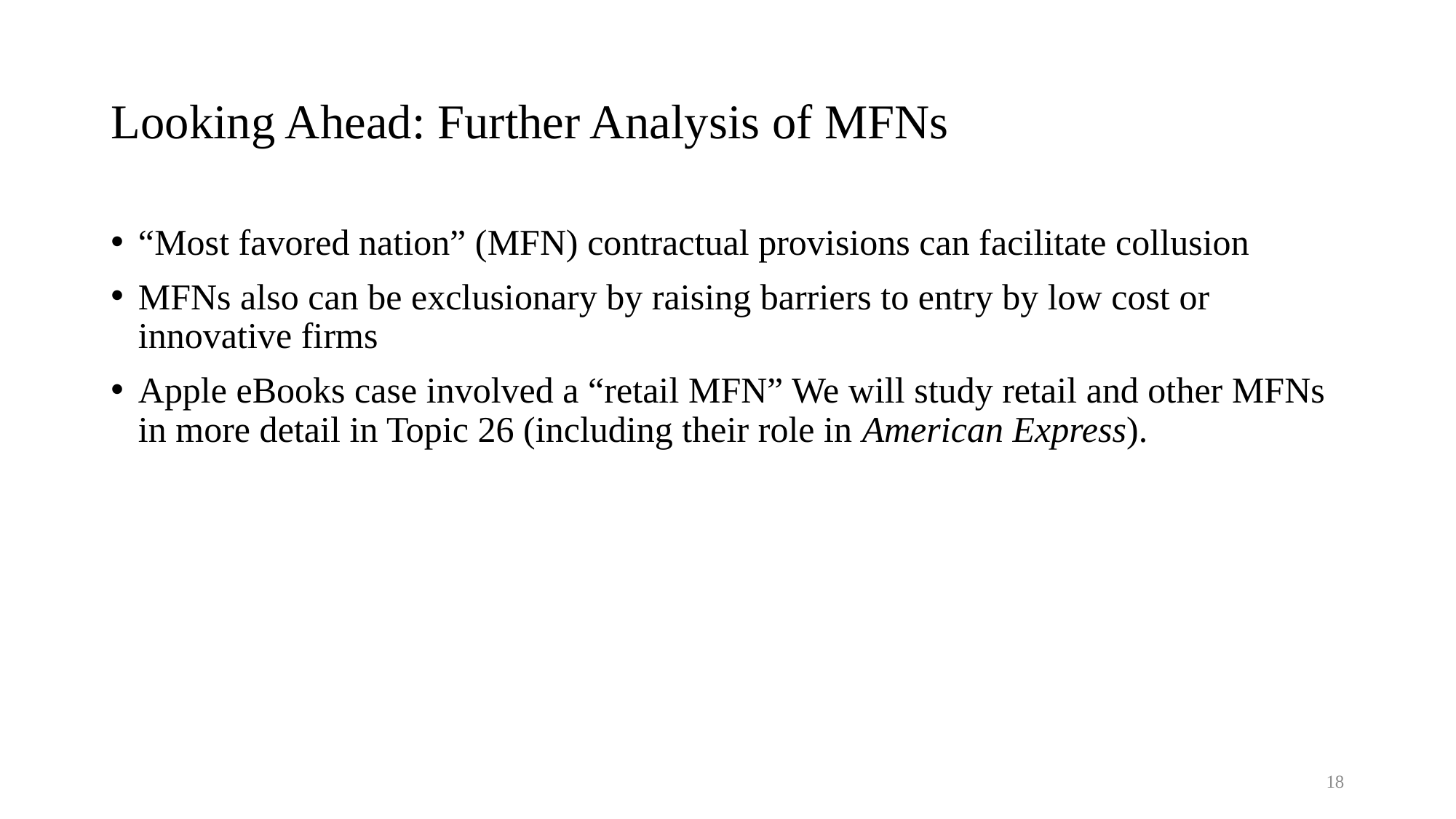

# Looking Ahead: Further Analysis of MFNs
“Most favored nation” (MFN) contractual provisions can facilitate collusion
MFNs also can be exclusionary by raising barriers to entry by low cost or innovative firms
Apple eBooks case involved a “retail MFN” We will study retail and other MFNs in more detail in Topic 26 (including their role in American Express).

18